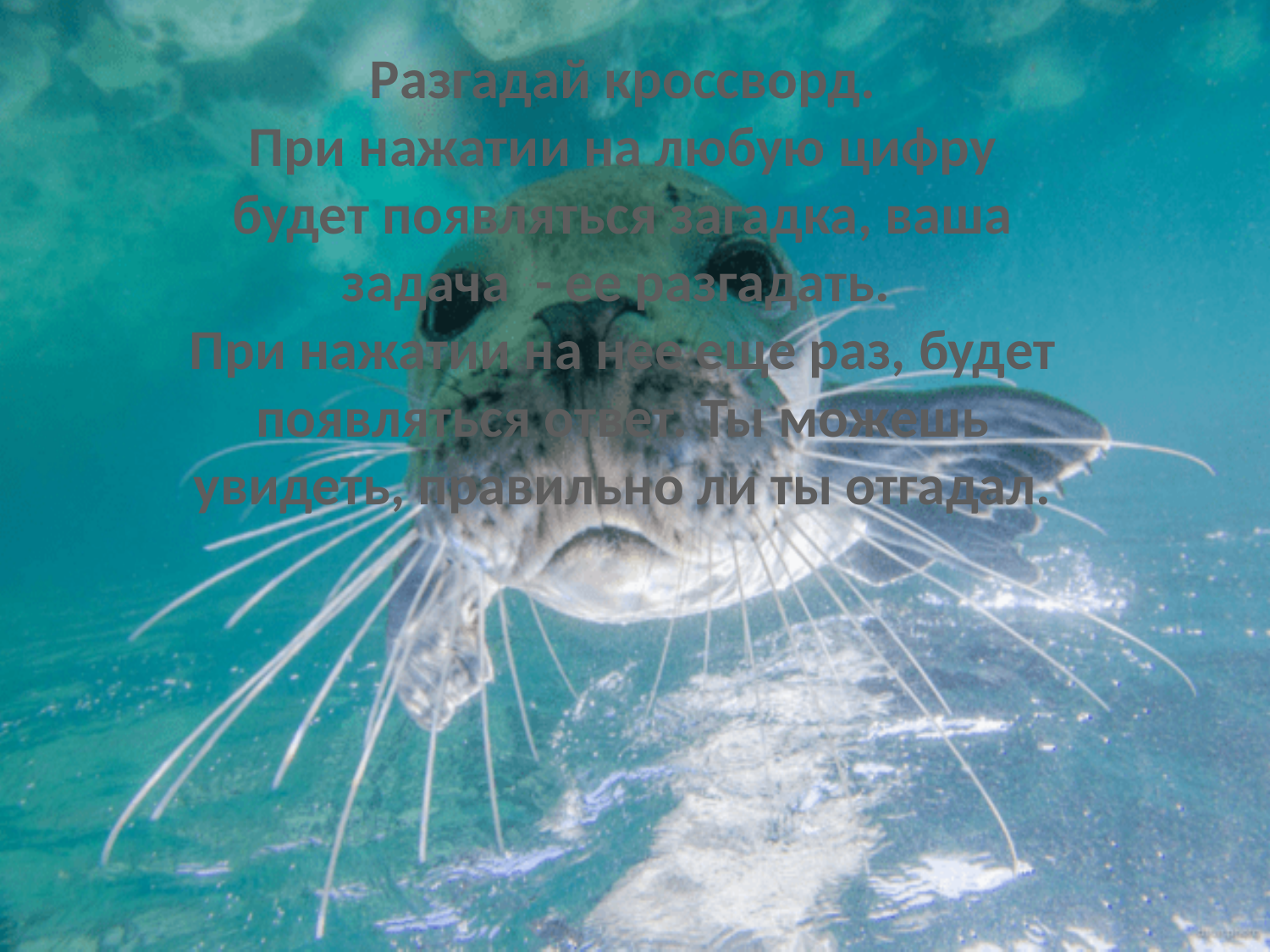

Разгадай кроссворд.
При нажатии на любую цифру будет появляться загадка, ваша задача  - ее разгадать.
При нажатии на нее еще раз, будет появляться ответ. Ты можешь увидеть, правильно ли ты отгадал.